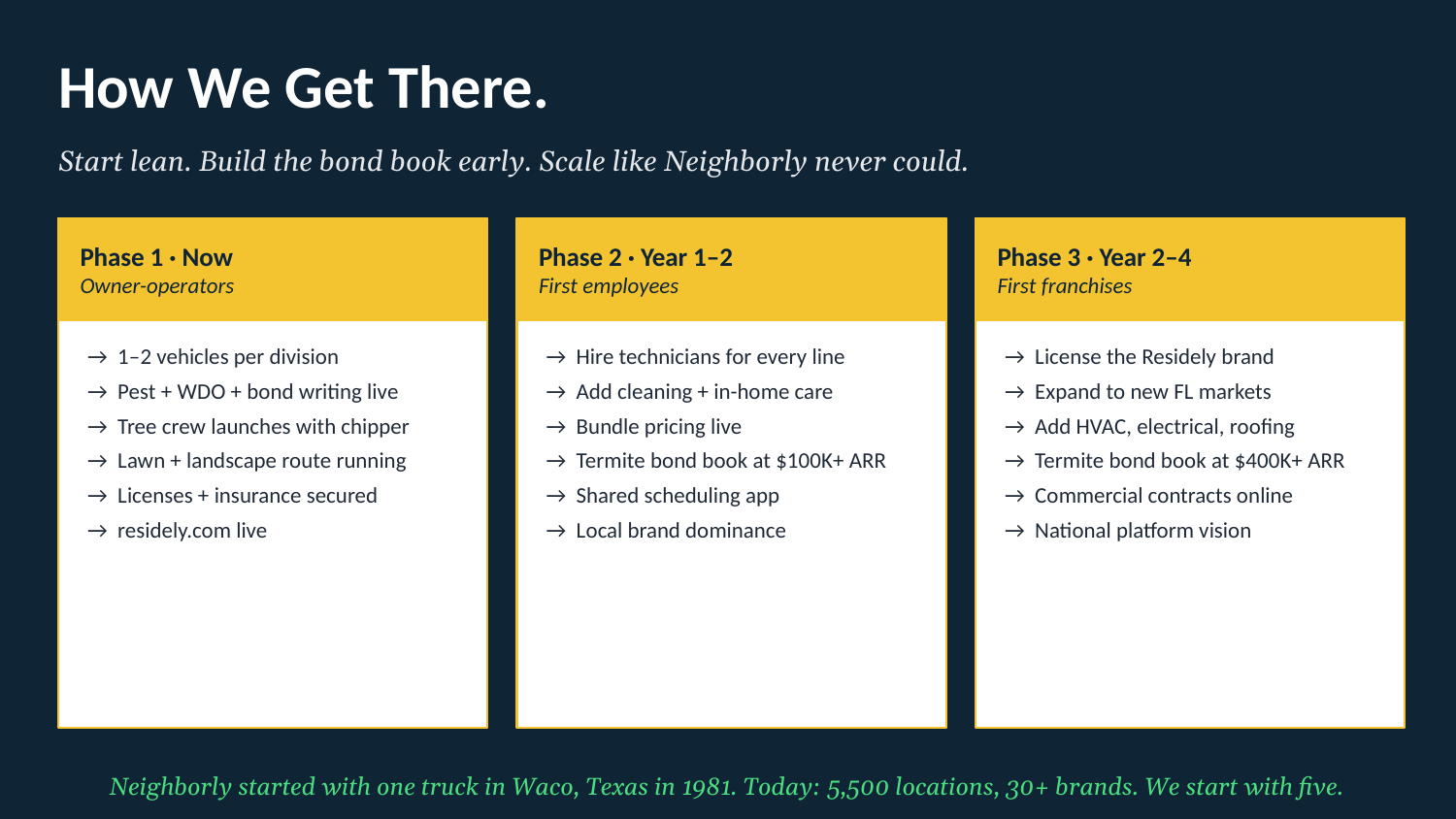

How We Get There.
Start lean. Build the bond book early. Scale like Neighborly never could.

Phase 1 · Now
Owner-operators

Phase 2 · Year 1–2
First employees

Phase 3 · Year 2–4
First franchises
→  1–2 vehicles per division
→  Pest + WDO + bond writing live
→  Tree crew launches with chipper
→  Lawn + landscape route running
→  Licenses + insurance secured
→  residely.com live
→  Hire technicians for every line
→  Add cleaning + in-home care
→  Bundle pricing live
→  Termite bond book at $100K+ ARR
→  Shared scheduling app
→  Local brand dominance
→  License the Residely brand
→  Expand to new FL markets
→  Add HVAC, electrical, roofing
→  Termite bond book at $400K+ ARR
→  Commercial contracts online
→  National platform vision
Neighborly started with one truck in Waco, Texas in 1981. Today: 5,500 locations, 30+ brands. We start with five.